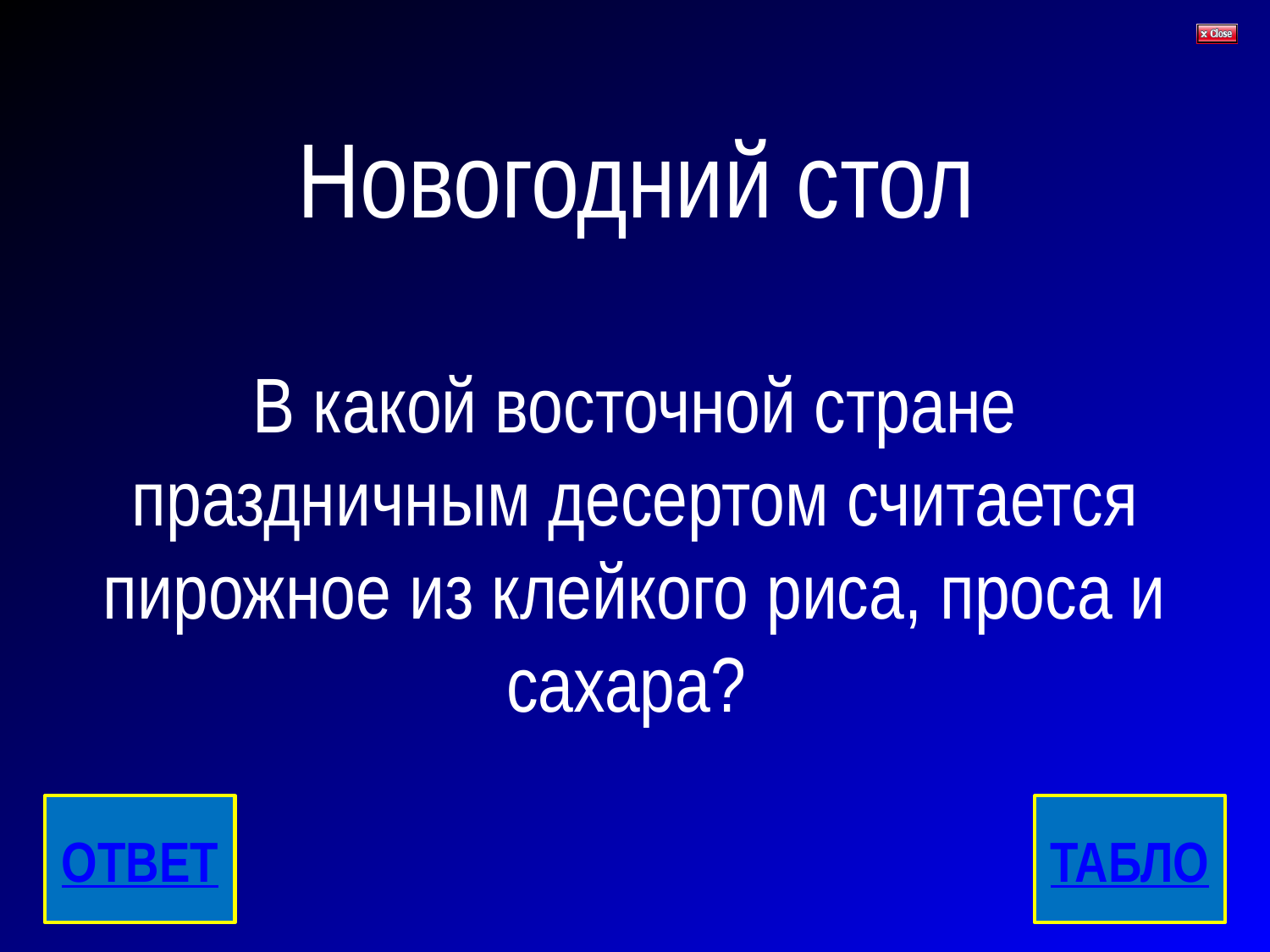

# Новогодний стол

В какой восточной стране праздничным десертом считается пирожное из клейкого риса, проса и сахара?

ОТВЕТ
ТАБЛО